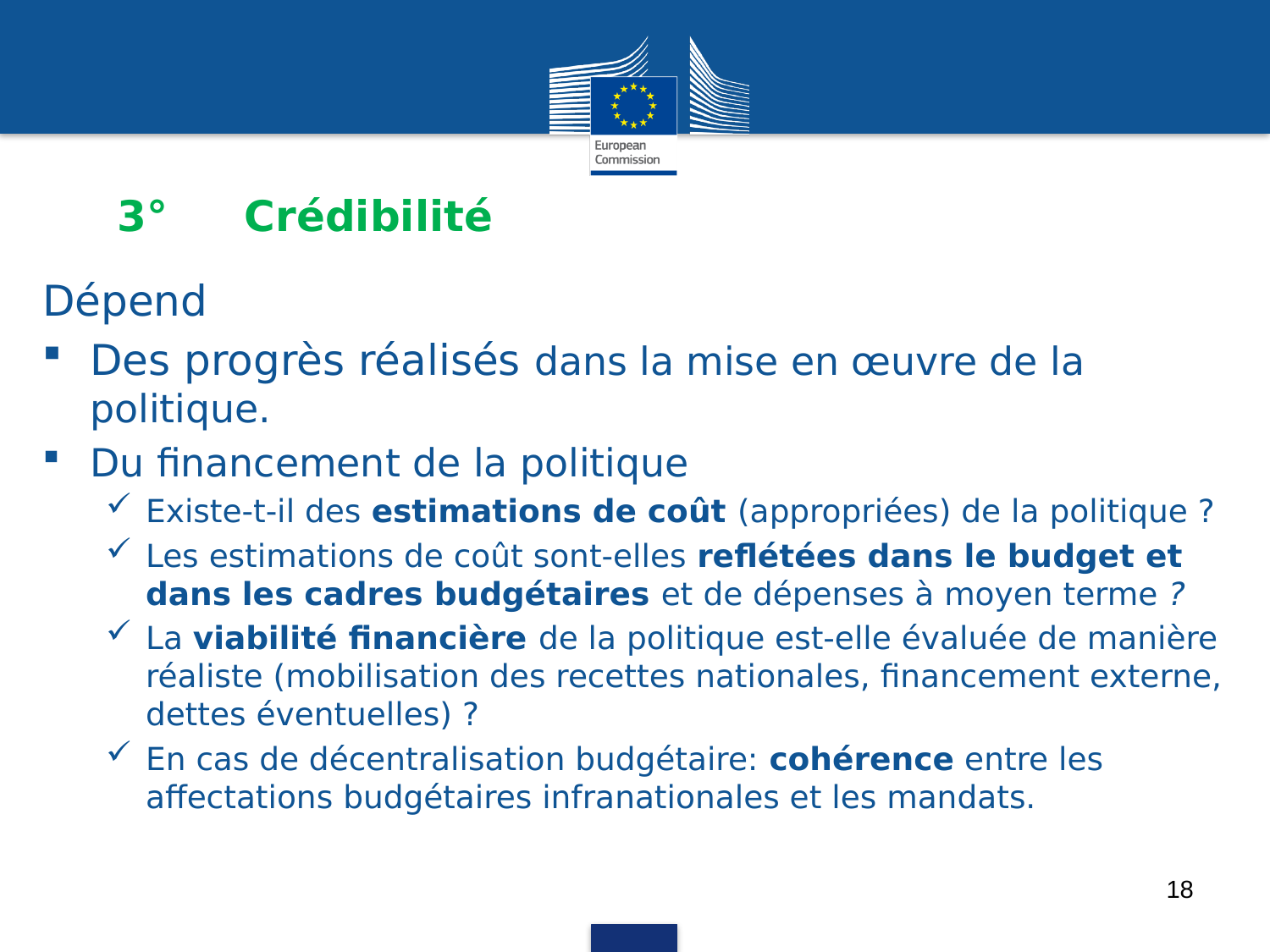

# 3° 	Crédibilité
Dépend
Des progrès réalisés dans la mise en œuvre de la politique.
Du financement de la politique
Existe-t-il des estimations de coût (appropriées) de la politique ?
Les estimations de coût sont-elles reflétées dans le budget et dans les cadres budgétaires et de dépenses à moyen terme ?
La viabilité financière de la politique est-elle évaluée de manière réaliste (mobilisation des recettes nationales, financement externe, dettes éventuelles) ?
En cas de décentralisation budgétaire: cohérence entre les affectations budgétaires infranationales et les mandats.

18